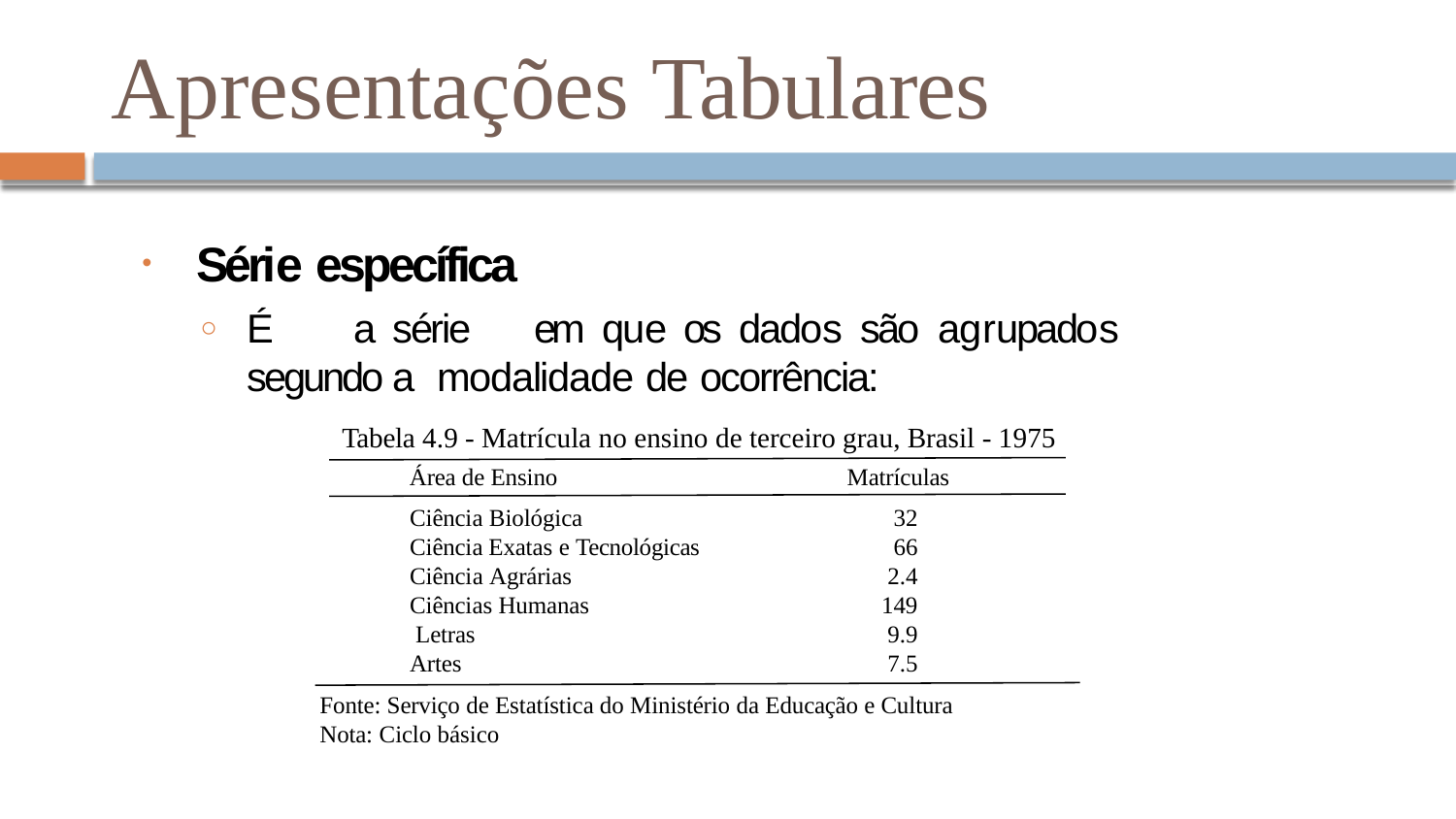

# Apresentações Tabulares
Série específica
É	a	série	em	que	os	dados	são	agrupados	segundo	a  modalidade de ocorrência:
Tabela 4.9 - Matrícula no ensino de terceiro grau, Brasil - 1975

Matrículas
Área de Ensino

32
66
2.4
149
9.9
7.5
Ciência Biológica
Ciência Exatas e Tecnológicas
Ciência Agrárias
Ciências Humanas  Letras
Artes

Fonte: Serviço de Estatística do Ministério da Educação e Cultura  Nota: Ciclo básico